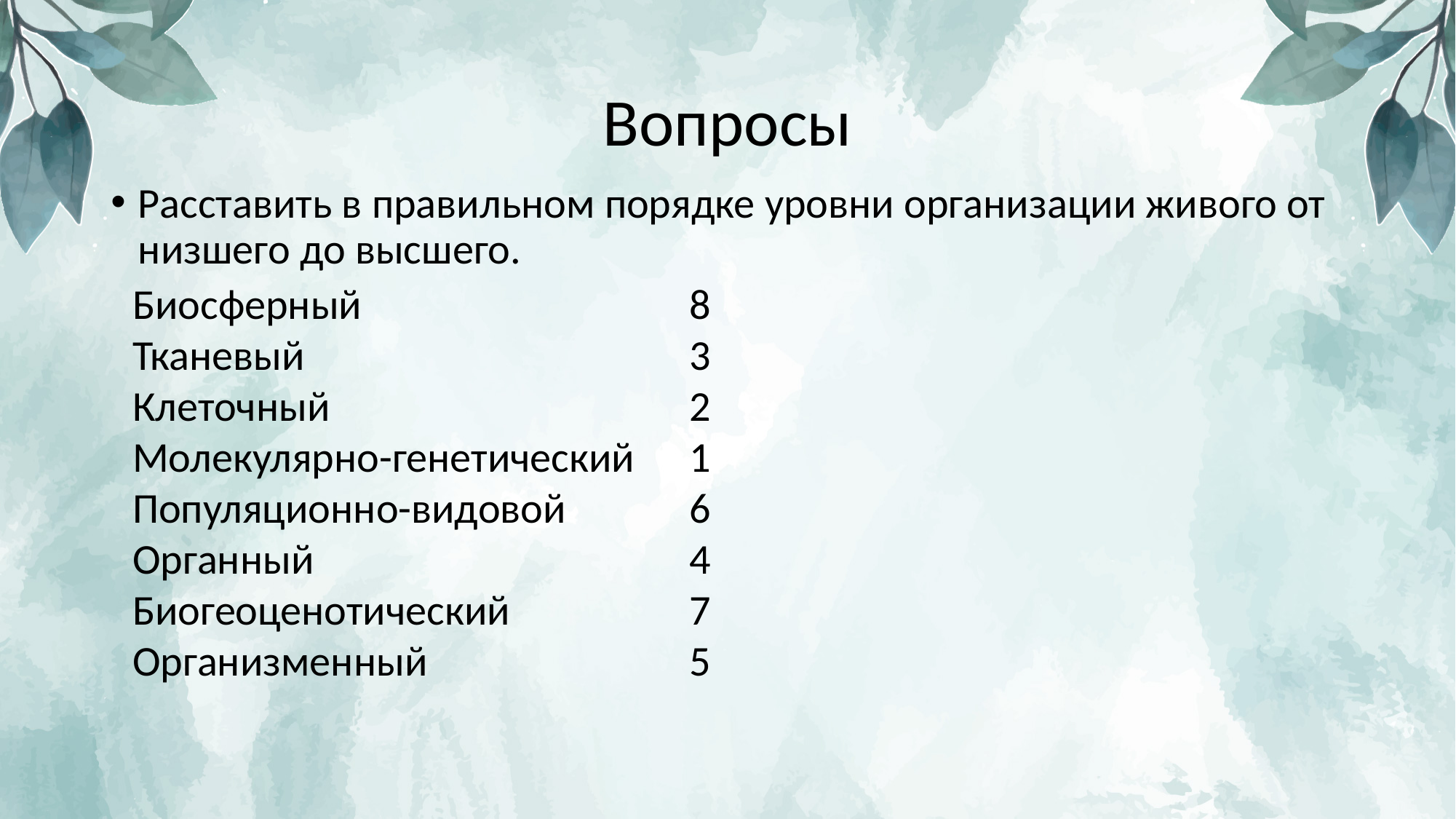

# Вопросы
Расставить в правильном порядке уровни организации живого от низшего до высшего.
Биосферный
Тканевый
Клеточный
Молекулярно-генетический
Популяционно-видовой
Органный
Биогеоценотический
Организменный
8
3
2
1
6
4
7
5